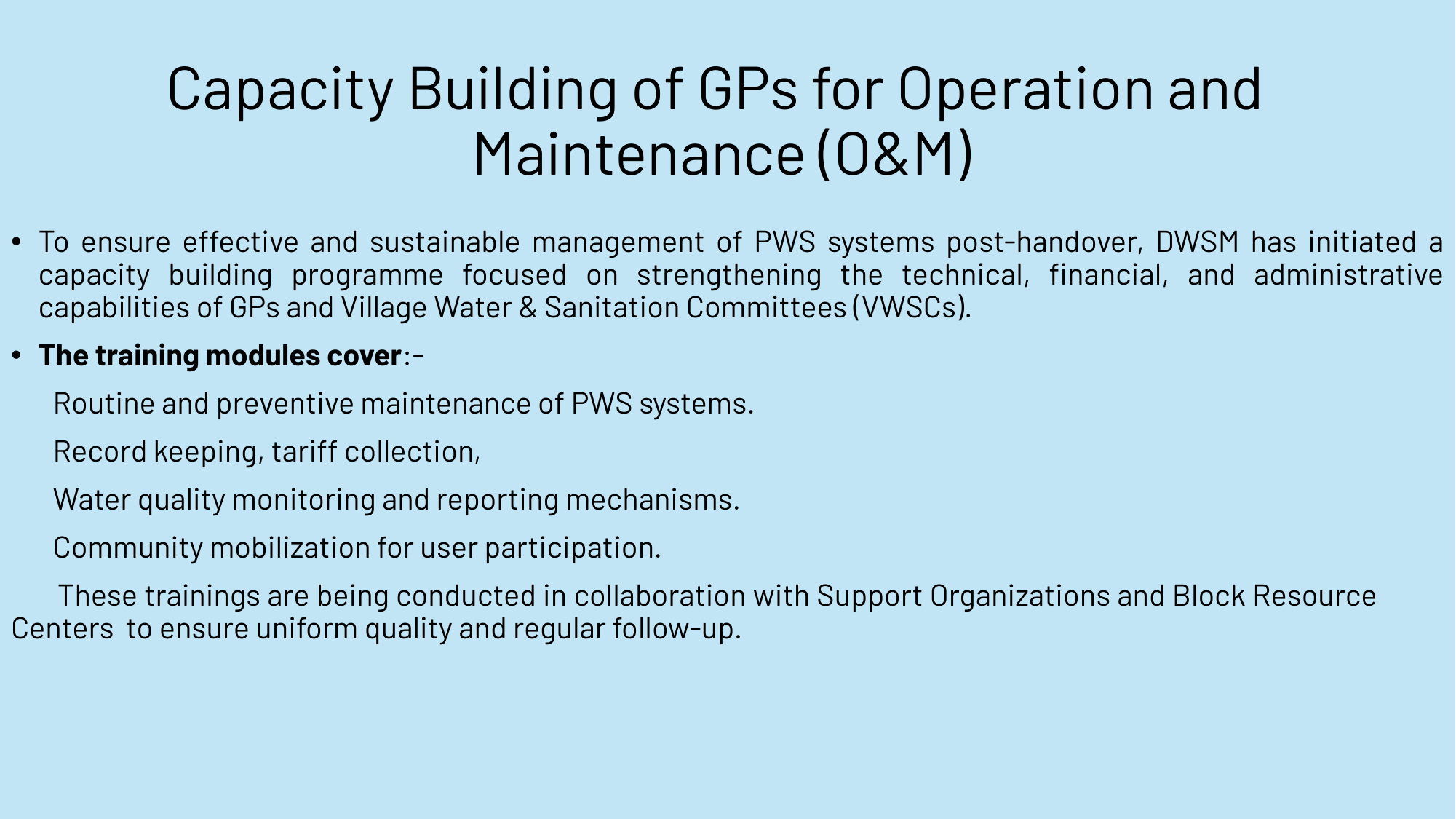

# Capacity Building of GPs for Operation and     Maintenance (O&M)
To ensure effective and sustainable management of PWS systems post-handover, DWSM has initiated a capacity building programme focused on strengthening the technical, financial, and administrative capabilities of GPs and Village Water & Sanitation Committees (VWSCs).
The training modules cover:-
       Routine and preventive maintenance of PWS systems.
       Record keeping, tariff collection,
       Water quality monitoring and reporting mechanisms.
       Community mobilization for user participation.
       These trainings are being conducted in collaboration with Support Organizations and Block Resource           Centers  to ensure uniform quality and regular follow-up.